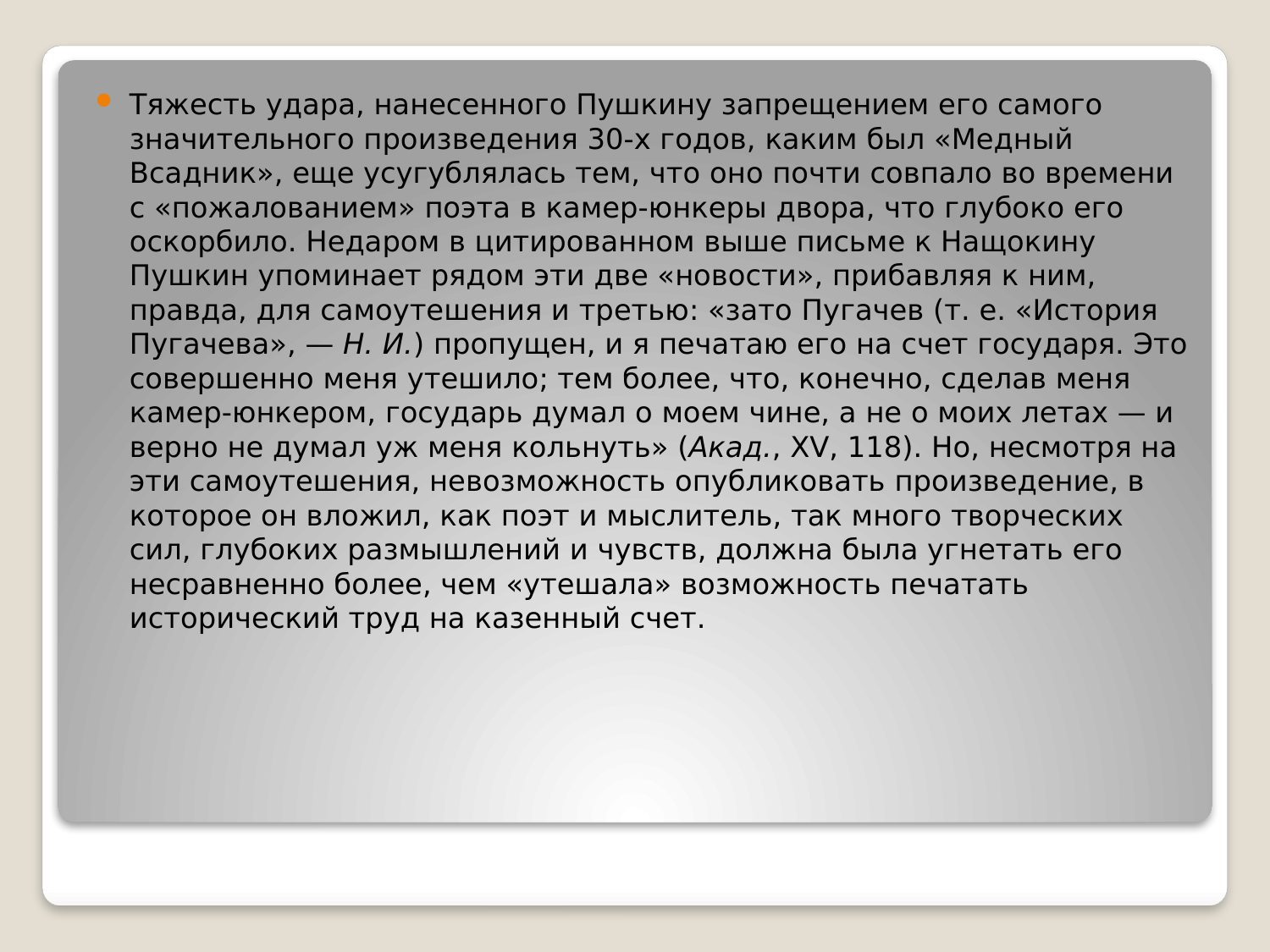

Тяжесть удара, нанесенного Пушкину запрещением его самого значительного произведения 30-х годов, каким был «Медный Всадник», еще усугублялась тем, что оно почти совпало во времени с «пожалованием» поэта в камер-юнкеры двора, что глубоко его оскорбило. Недаром в цитированном выше письме к Нащокину Пушкин упоминает рядом эти две «новости», прибавляя к ним, правда, для самоутешения и третью: «зато Пугачев (т. е. «История Пугачева», — Н. И.) пропущен, и я печатаю его на счет государя. Это совершенно меня утешило; тем более, что, конечно, сделав меня камер-юнкером, государь думал о моем чине, а не о моих летах — и верно не думал уж меня кольнуть» (Акад., XV, 118). Но, несмотря на эти самоутешения, невозможность опубликовать произведение, в которое он вложил, как поэт и мыслитель, так много творческих сил, глубоких размышлений и чувств, должна была угнетать его несравненно более, чем «утешала» возможность печатать исторический труд на казенный счет.
#